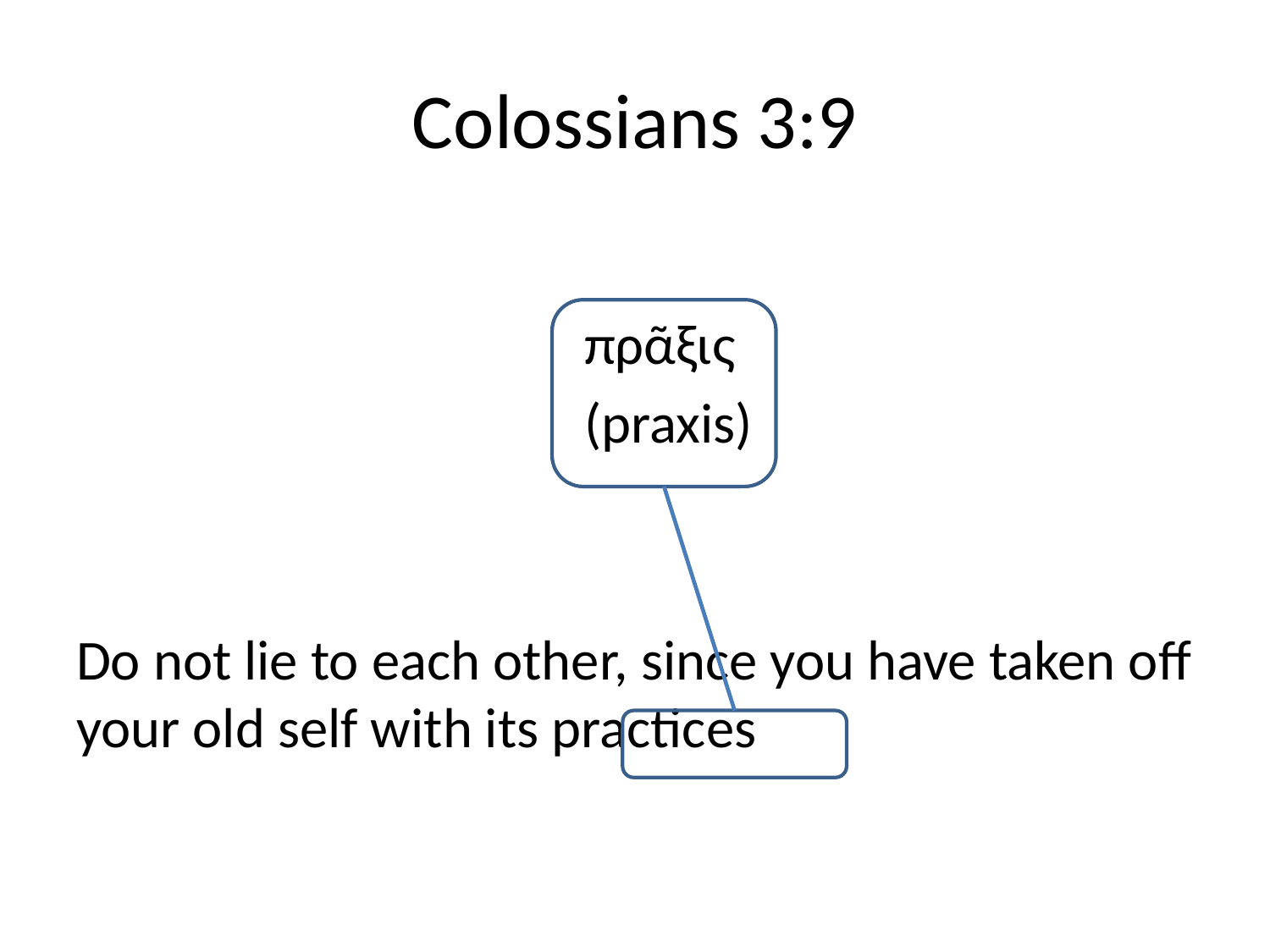

# Colossians 3:9

				πρᾶξις
				(praxis)

Do not lie to each other, since you have taken off your old self with its practices